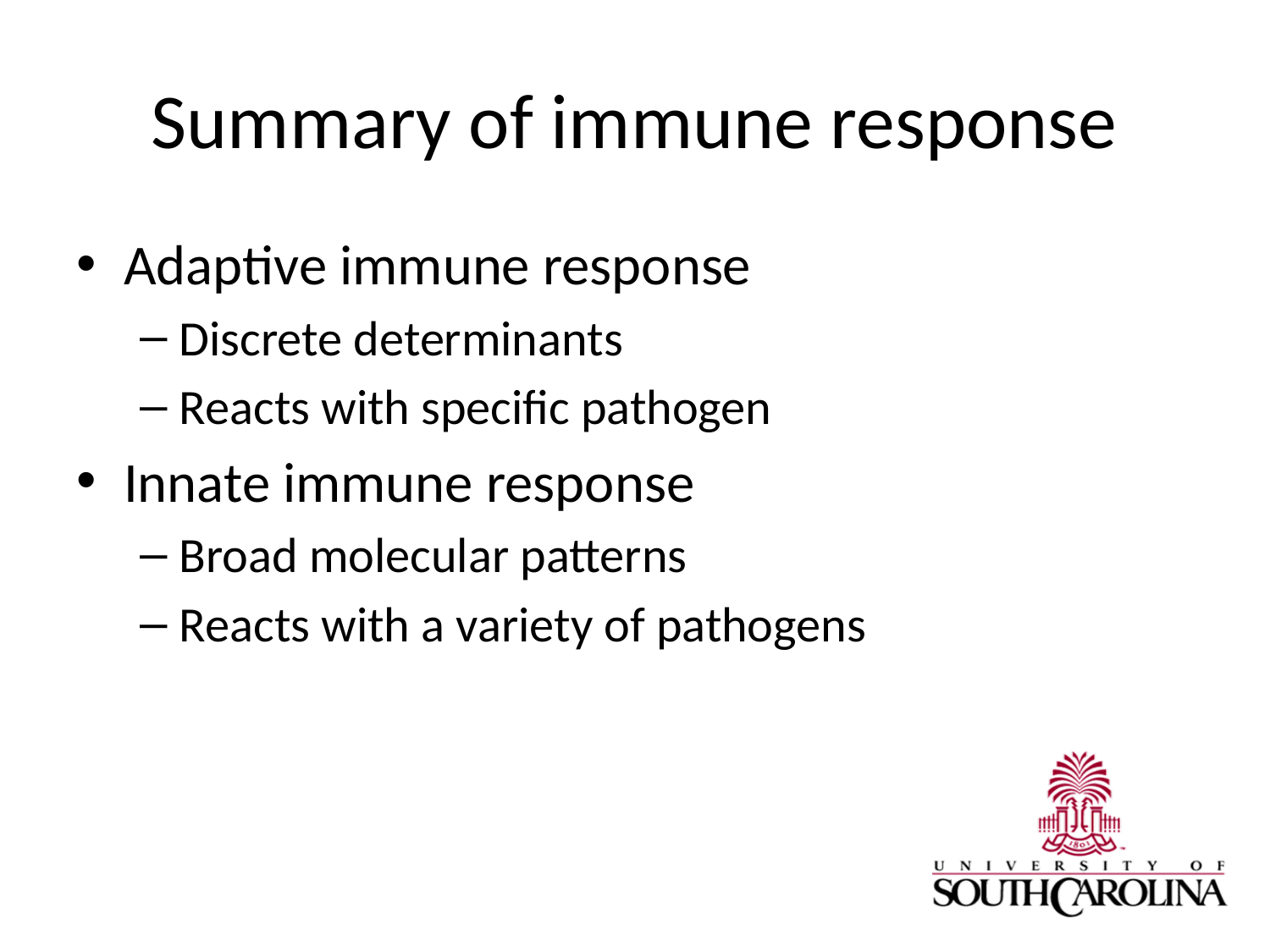

# Summary of immune response
Adaptive immune response
Discrete determinants
Reacts with specific pathogen
Innate immune response
Broad molecular patterns
Reacts with a variety of pathogens